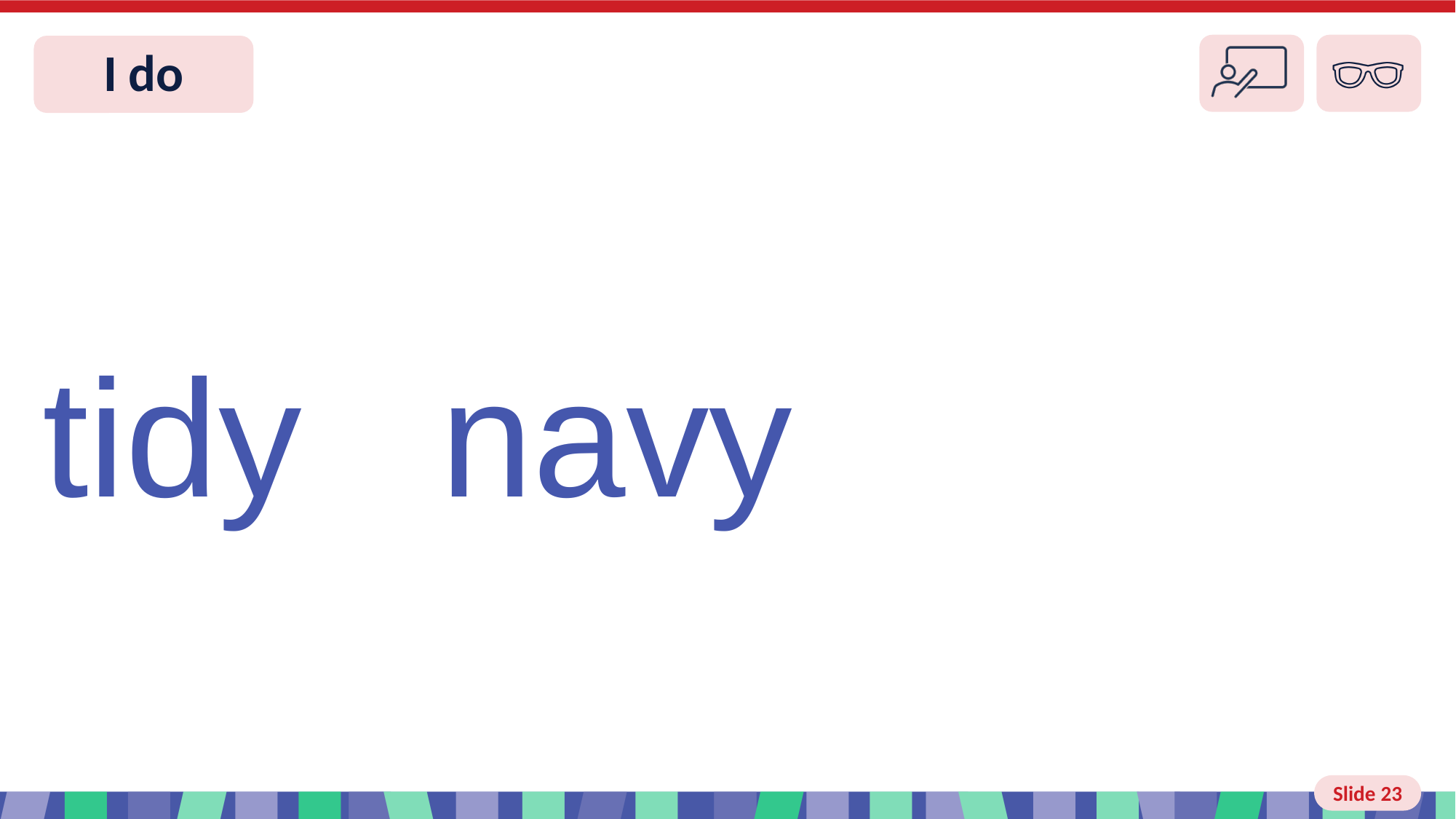

# Slide 23 I do
tidy   navy